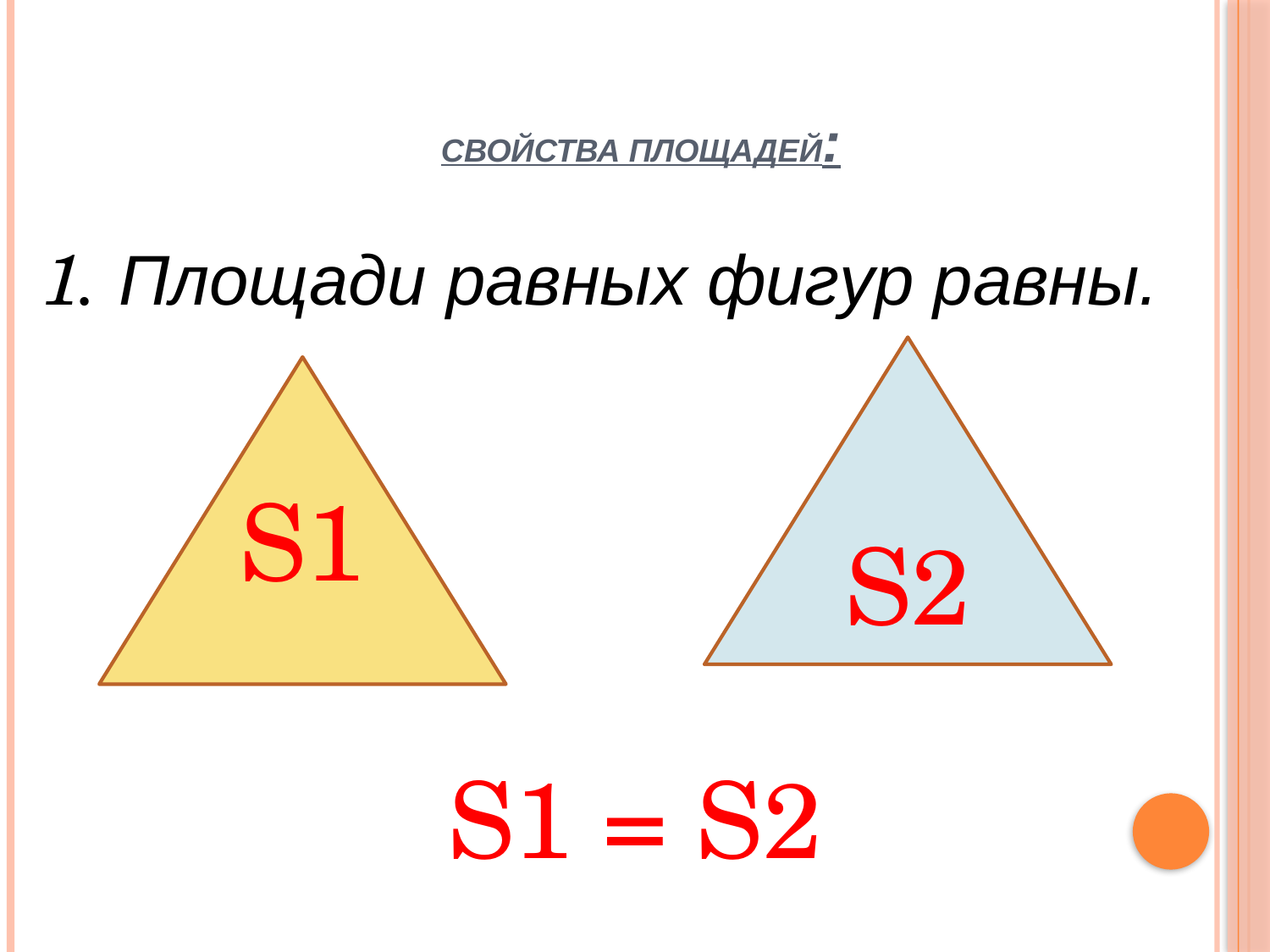

# СВОЙСТВА ПЛОЩАДЕЙ:
1. Площади равных фигур равны.

S1 = S2

S2
S1